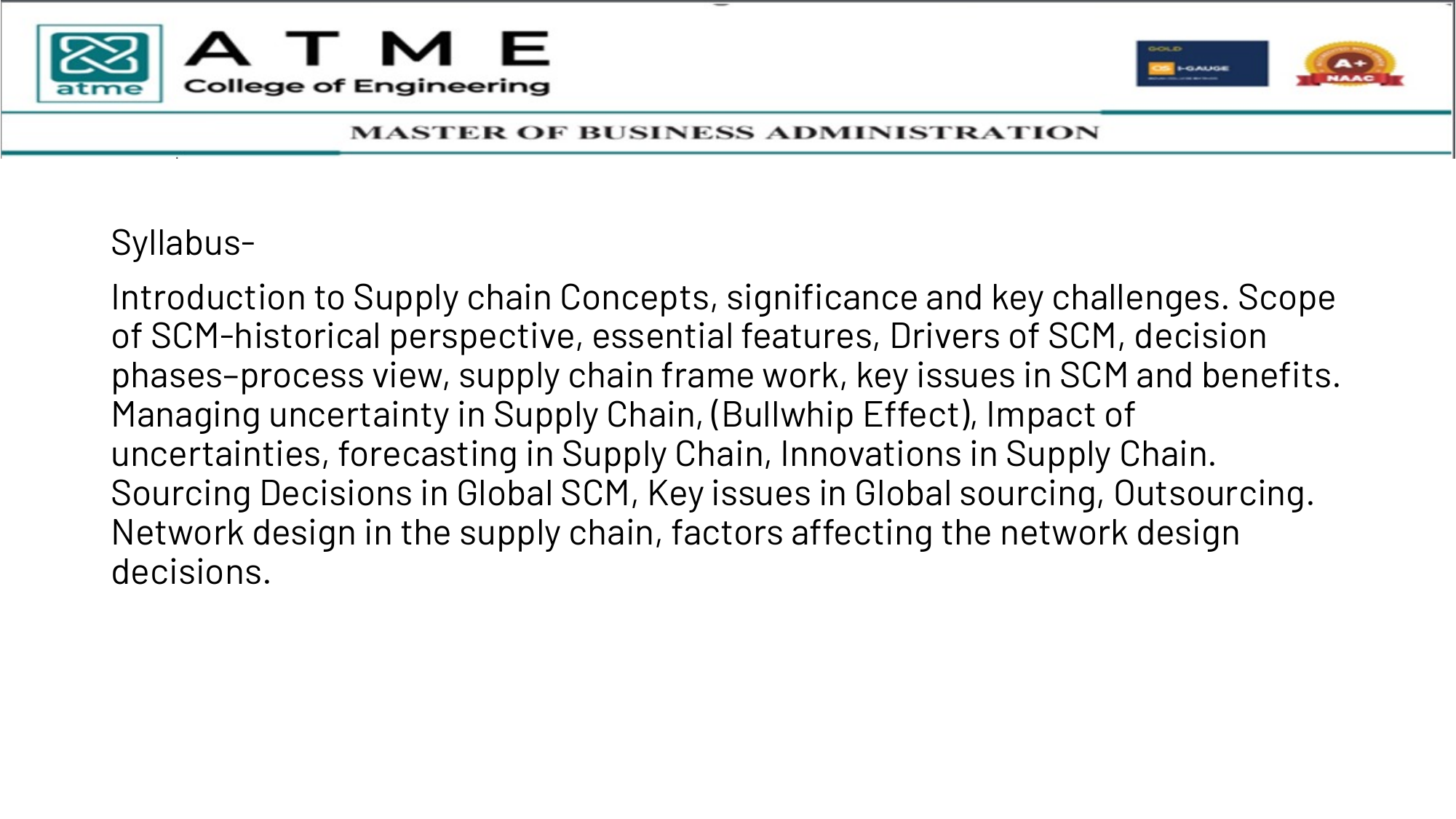

Syllabus-
Introduction to Supply chain Concepts, significance and key challenges. Scope of SCM-historical perspective, essential features, Drivers of SCM, decision phases–process view, supply chain frame work, key issues in SCM and benefits. Managing uncertainty in Supply Chain, (Bullwhip Effect), Impact of uncertainties, forecasting in Supply Chain, Innovations in Supply Chain. Sourcing Decisions in Global SCM, Key issues in Global sourcing, Outsourcing. Network design in the supply chain, factors affecting the network design decisions.